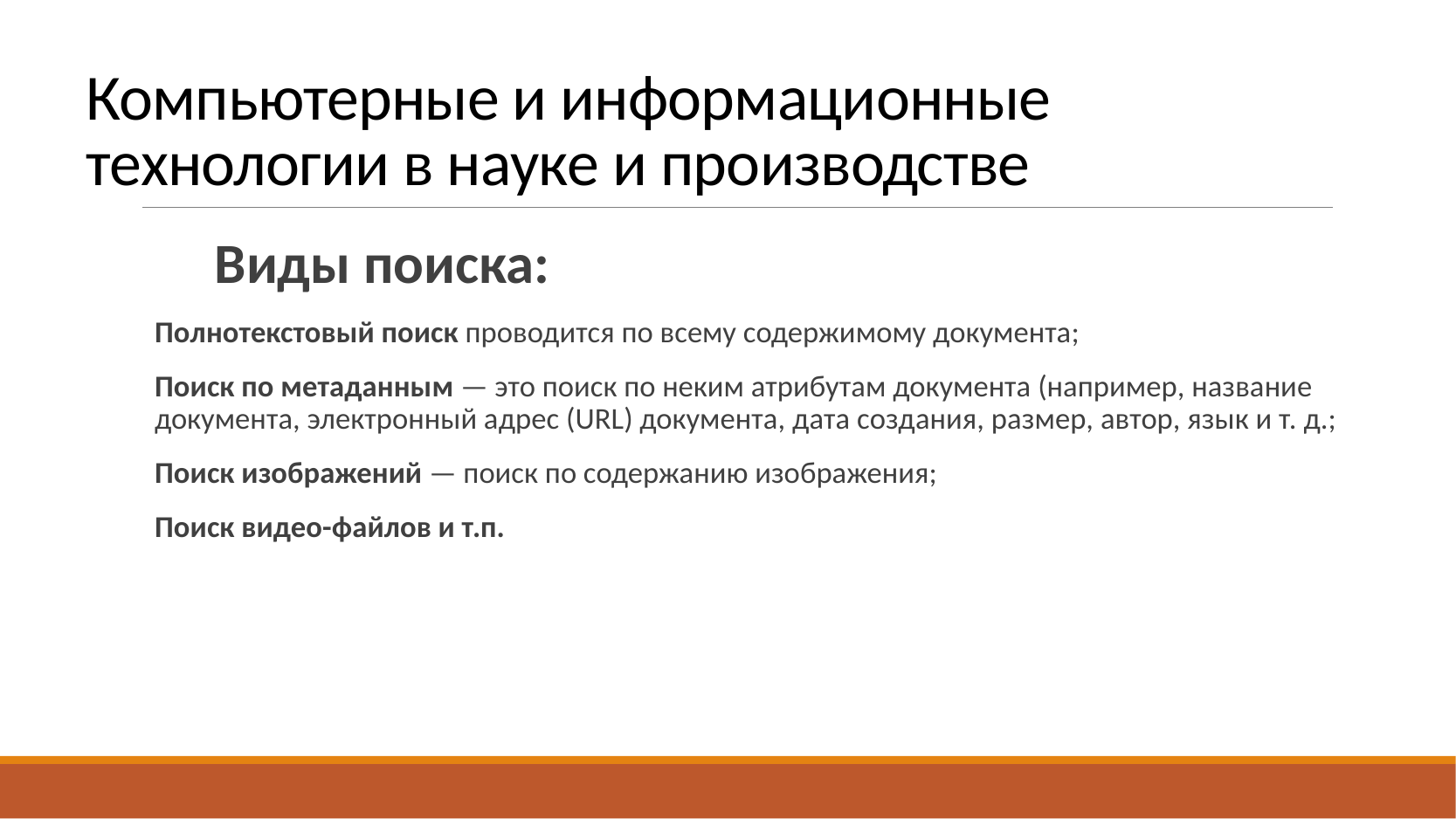

# Компьютерные и информационные технологии в науке и производстве
		Виды поиска:
Полнотекстовый поиск проводится по всему содержимому документа;
Поиск по метаданным — это поиск по неким атрибутам документа (например, название документа, электронный адрес (URL) документа, дата создания, размер, автор, язык и т. д.;
Поиск изображений — поиск по содержанию изображения;
Поиск видео-файлов и т.п.